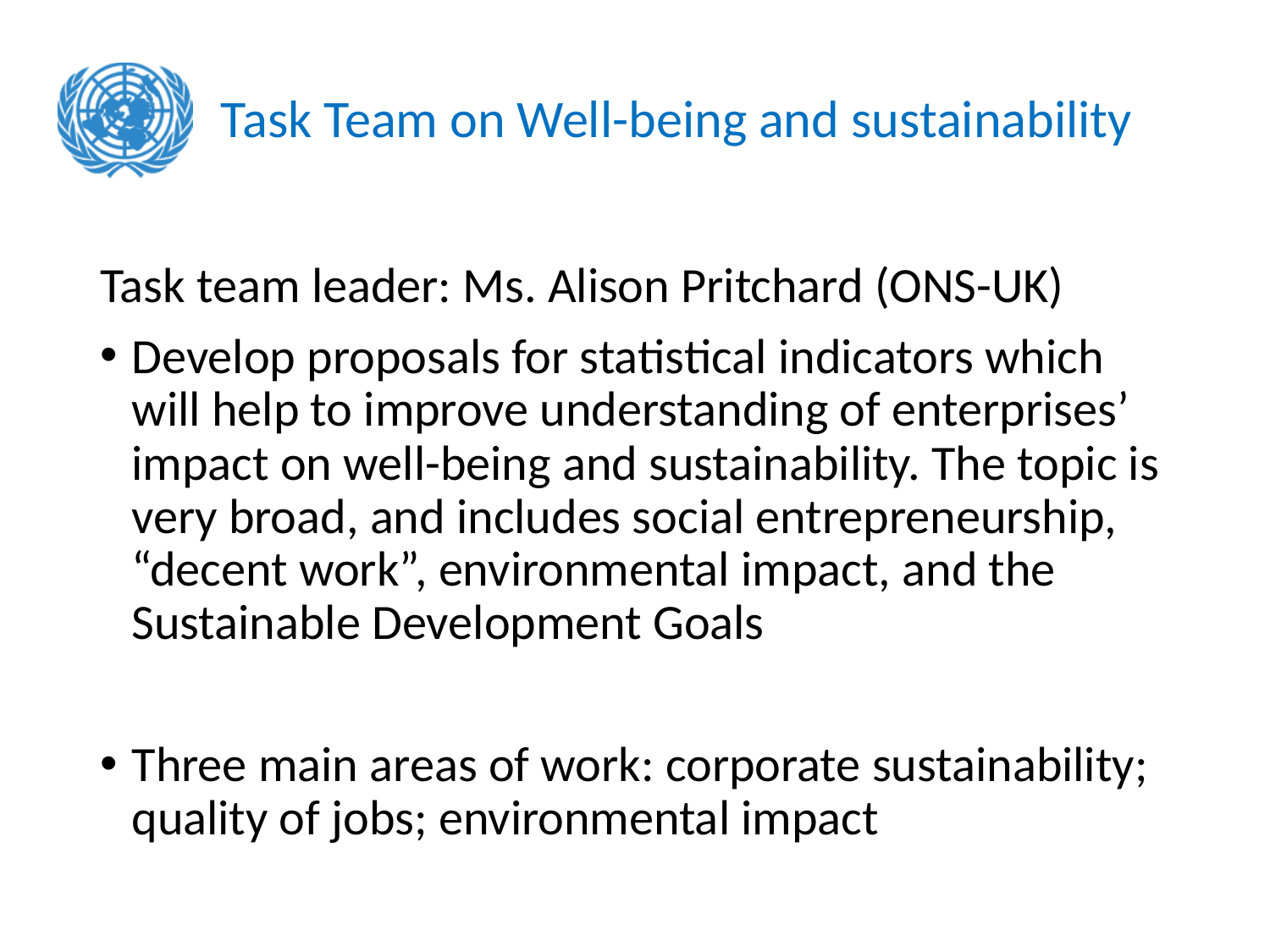

# Task Team on Well-being and sustainability
Task team leader: Ms. Alison Pritchard (ONS-UK)
Develop proposals for statistical indicators which will help to improve understanding of enterprises’ impact on well-being and sustainability. The topic is very broad, and includes social entrepreneurship, “decent work”, environmental impact, and the Sustainable Development Goals

Three main areas of work: corporate sustainability; quality of jobs; environmental impact